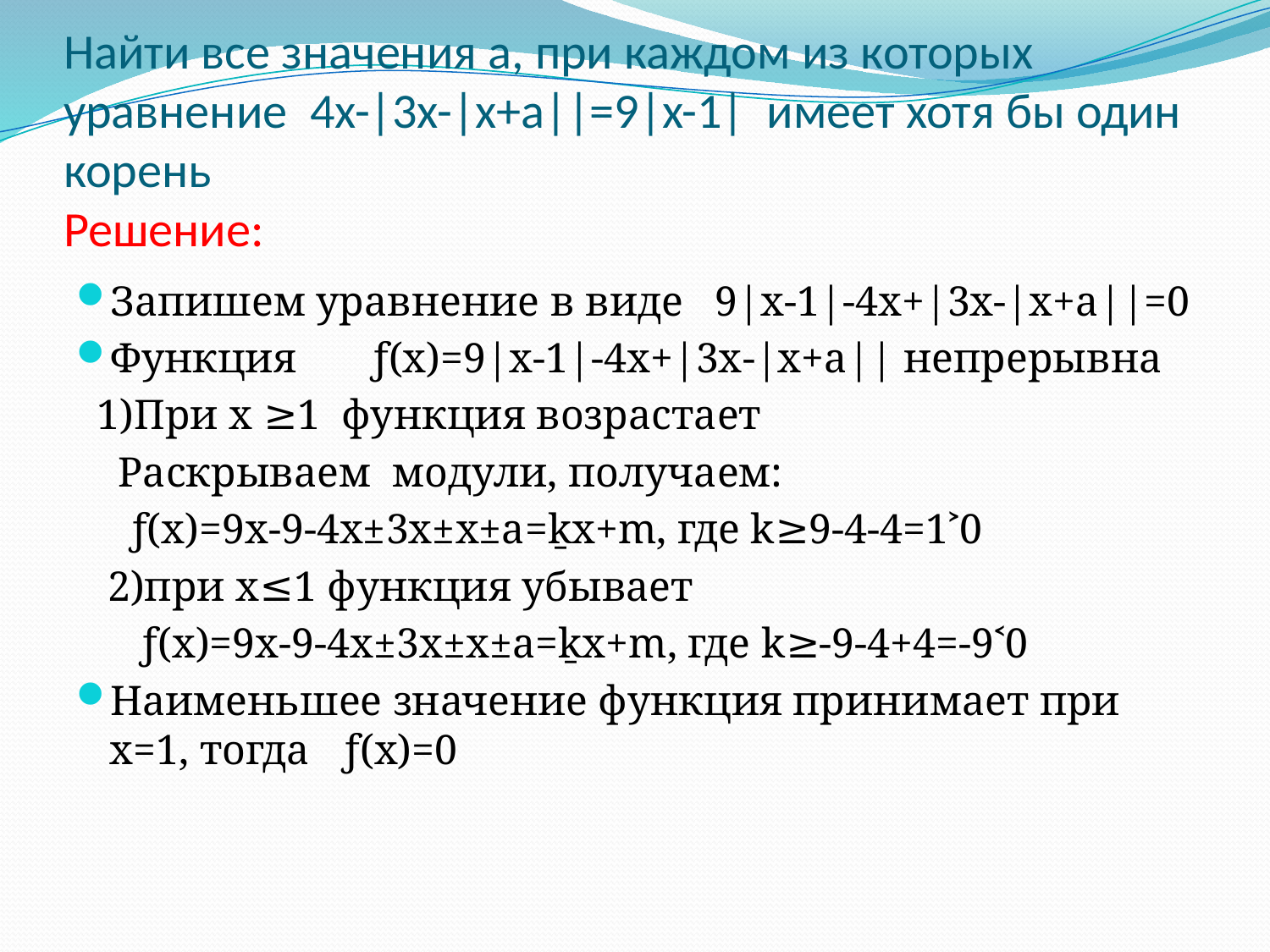

# Найти все значения а, при каждом из которых уравнение  4x-|3x-|x+a||=9|x-1|  имеет хотя бы один корень Решение:
Запишем уравнение в виде   9|х-1|-4х+|3х-|х+а||=0
Функция       ƒ(х)=9|х-1|-4х+|3х-|х+а|| непрерывна
  1)При х ≥1  функция возрастает
    Раскрываем  модули, получаем:
     ƒ(х)=9х-9-4х±3х±х±а=ḵх+m, где k≥9-4-4=1˃0
   2)при х≤1 функция убывает
      ƒ(х)=9х-9-4х±3х±х±а=ḵх+m, где k≥-9-4+4=-9˂0
Наименьшее значение функция принимает при х=1, тогда   ƒ(х)=0